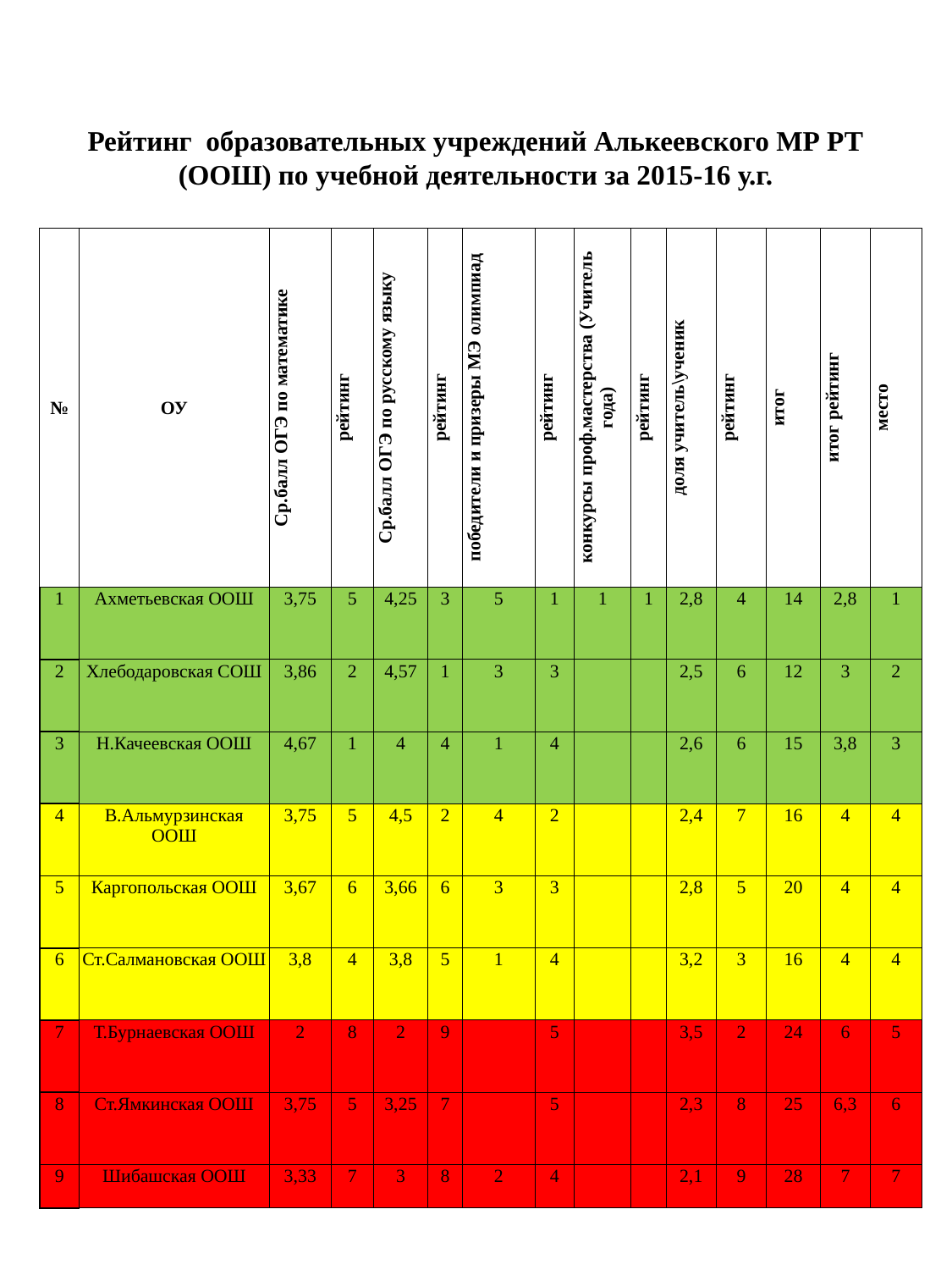

# Рейтинг  образовательных учреждений Алькеевского МР РТ (ООШ) по учебной деятельности за 2015-16 у.г.

| № | ОУ | Ср.балл ОГЭ по математике | рейтинг | Ср.балл ОГЭ по русскому языку | рейтинг | победители и призеры МЭ олимпиад | рейтинг | конкурсы проф.мастерства (Учитель года) | рейтинг | доля учитель\ученик | рейтинг | итог | итог рейтинг | место |
| --- | --- | --- | --- | --- | --- | --- | --- | --- | --- | --- | --- | --- | --- | --- |
| 1 | Ахметьевская ООШ | 3,75 | 5 | 4,25 | 3 | 5 | 1 | 1 | 1 | 2,8 | 4 | 14 | 2,8 | 1 |
| 2 | Хлебодаровская СОШ | 3,86 | 2 | 4,57 | 1 | 3 | 3 |  |  | 2,5 | 6 | 12 | 3 | 2 |
| 3 | Н.Качеевская ООШ | 4,67 | 1 | 4 | 4 | 1 | 4 |  |  | 2,6 | 6 | 15 | 3,8 | 3 |
| 4 | В.Альмурзинская ООШ | 3,75 | 5 | 4,5 | 2 | 4 | 2 |  |  | 2,4 | 7 | 16 | 4 | 4 |
| 5 | Каргопольская ООШ | 3,67 | 6 | 3,66 | 6 | 3 | 3 |  |  | 2,8 | 5 | 20 | 4 | 4 |
| 6 | Ст.Салмановская ООШ | 3,8 | 4 | 3,8 | 5 | 1 | 4 |  |  | 3,2 | 3 | 16 | 4 | 4 |
| 7 | Т.Бурнаевская ООШ | 2 | 8 | 2 | 9 |  | 5 |  |  | 3,5 | 2 | 24 | 6 | 5 |
| 8 | Ст.Ямкинская ООШ | 3,75 | 5 | 3,25 | 7 |  | 5 |  |  | 2,3 | 8 | 25 | 6,3 | 6 |
| 9 | Шибашская ООШ | 3,33 | 7 | 3 | 8 | 2 | 4 |  |  | 2,1 | 9 | 28 | 7 | 7 |